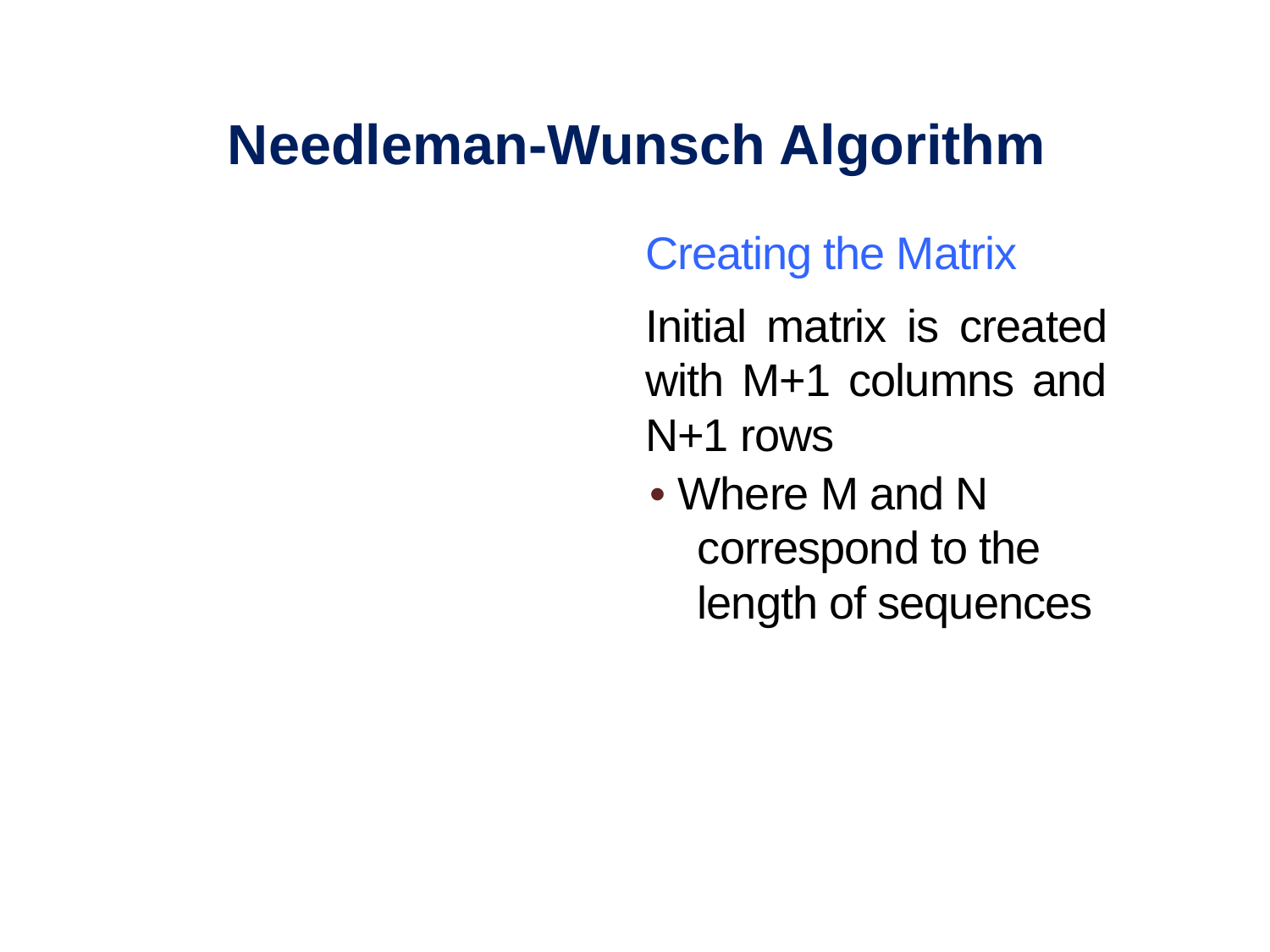

Needleman-Wunsch Algorithm
Creating the Matrix
Initial matrix is created with M+1 columns and N+1 rows
• Where M and N correspond to the length of sequences